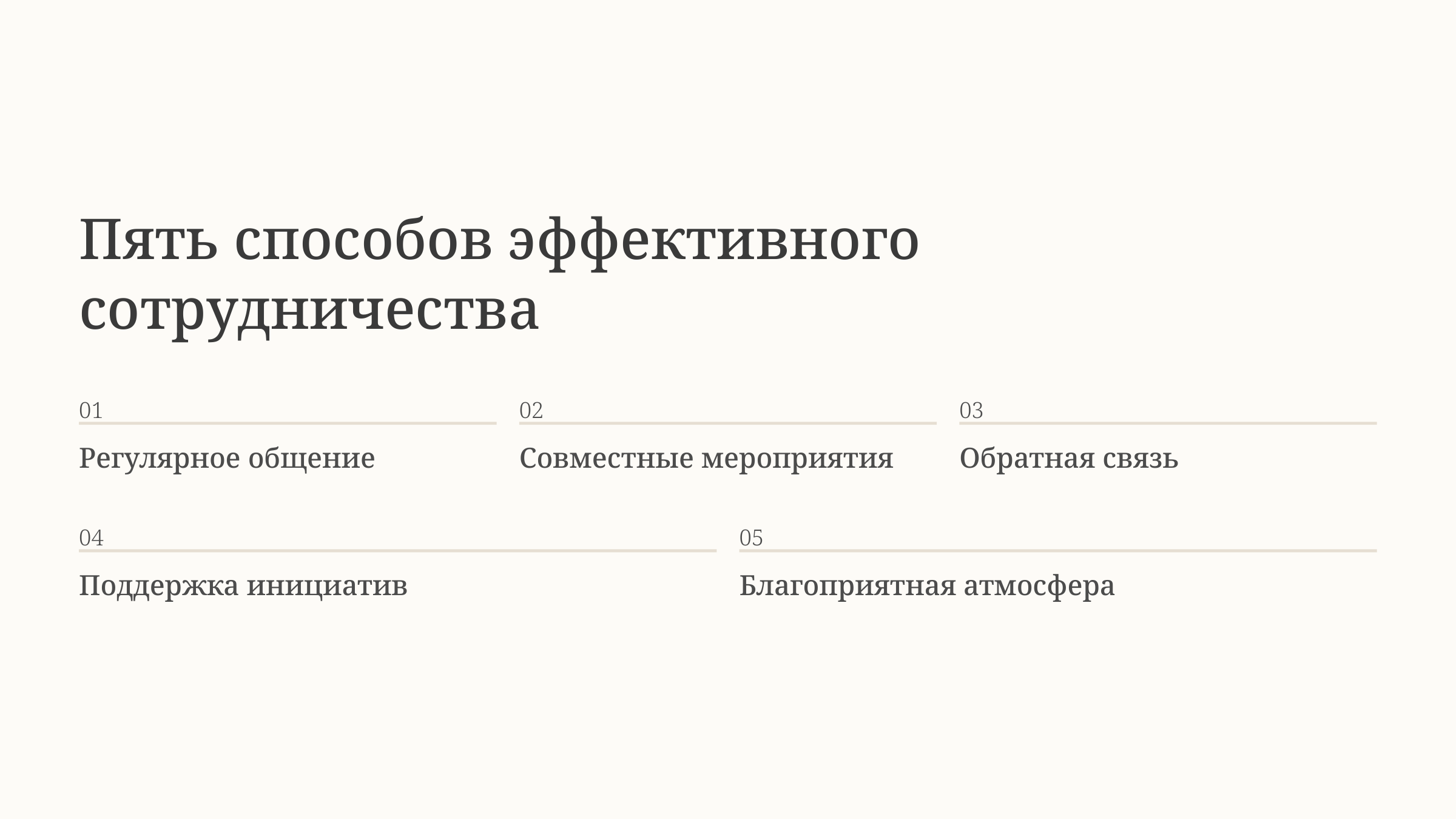

Пять способов эффективного сотрудничества
01
02
03

Регулярное общение
Совместные мероприятия
Обратная связь
04
05

Поддержка инициатив
Благоприятная атмосфера